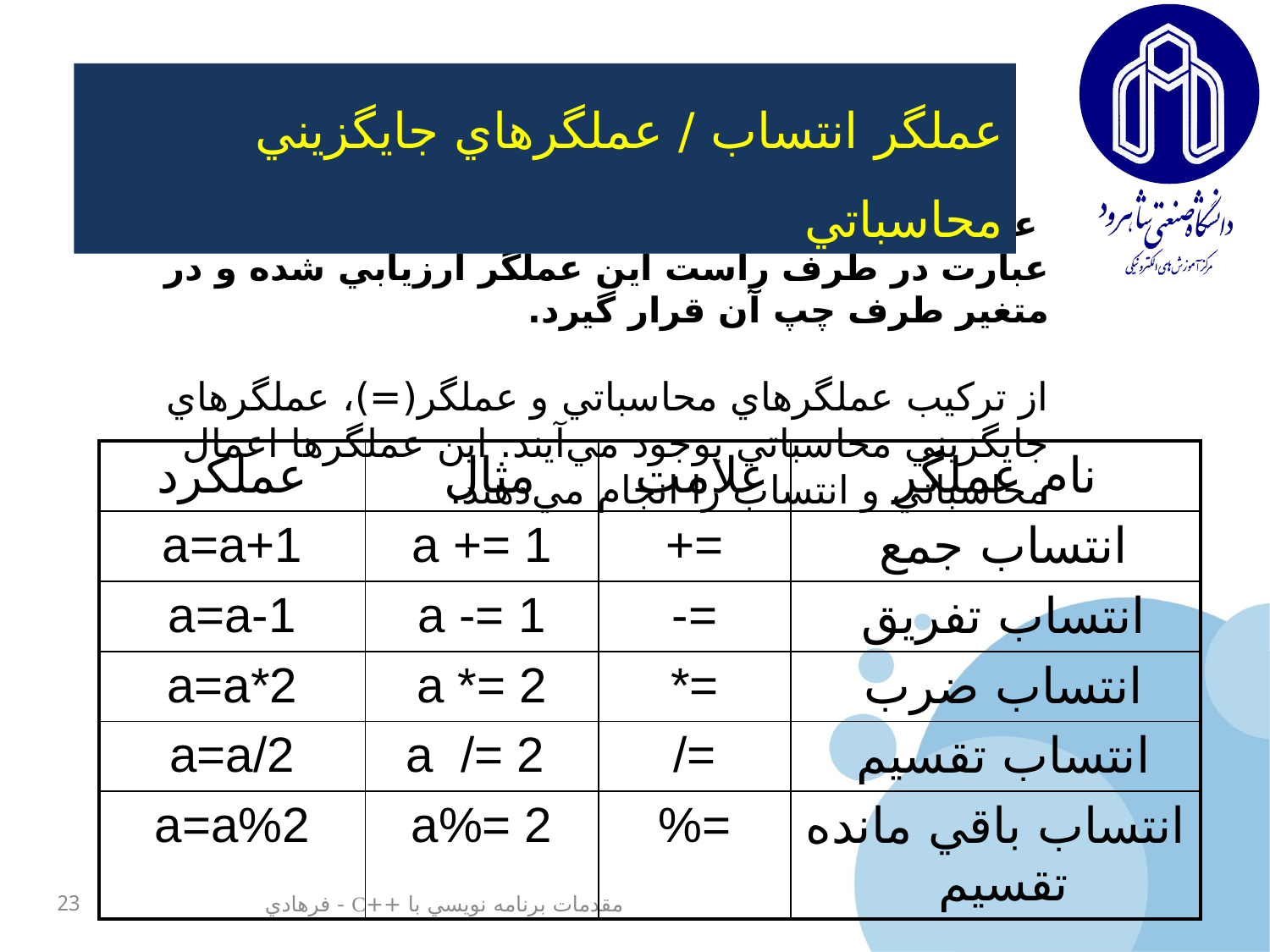

عملگر انتساب / عملگرهاي جايگزيني محاسباتي
 عملگر انتساب = مي‌باشد كه باعث مي‌گردد مقدار عبارت در طرف راست این عملگر ارزيابي شده و در متغير طرف چپ آن قرار گيرد.

از تركيب عملگرهاي محاسباتي و عملگر(=)، عملگرهاي جايگزيني محاسباتي بوجود مي‌آيند. اين عملگرها اعمال محاسباتي و انتساب را انجام مي‌دهند.
| عملکرد | مثال | علامت | نام عملگر |
| --- | --- | --- | --- |
| a=a+1 | a += 1 | += | انتساب جمع |
| a=a-1 | a -= 1 | -= | انتساب تفريق |
| a=a\*2 | a \*= 2 | \*= | انتساب ضرب |
| a=a/2 | a /= 2 | /= | انتساب تقسيم |
| a=a%2 | a%= 2 | %= | انتساب باقي مانده تقسيم |
23
مقدمات برنامه نويسي با ++C - فرهادي